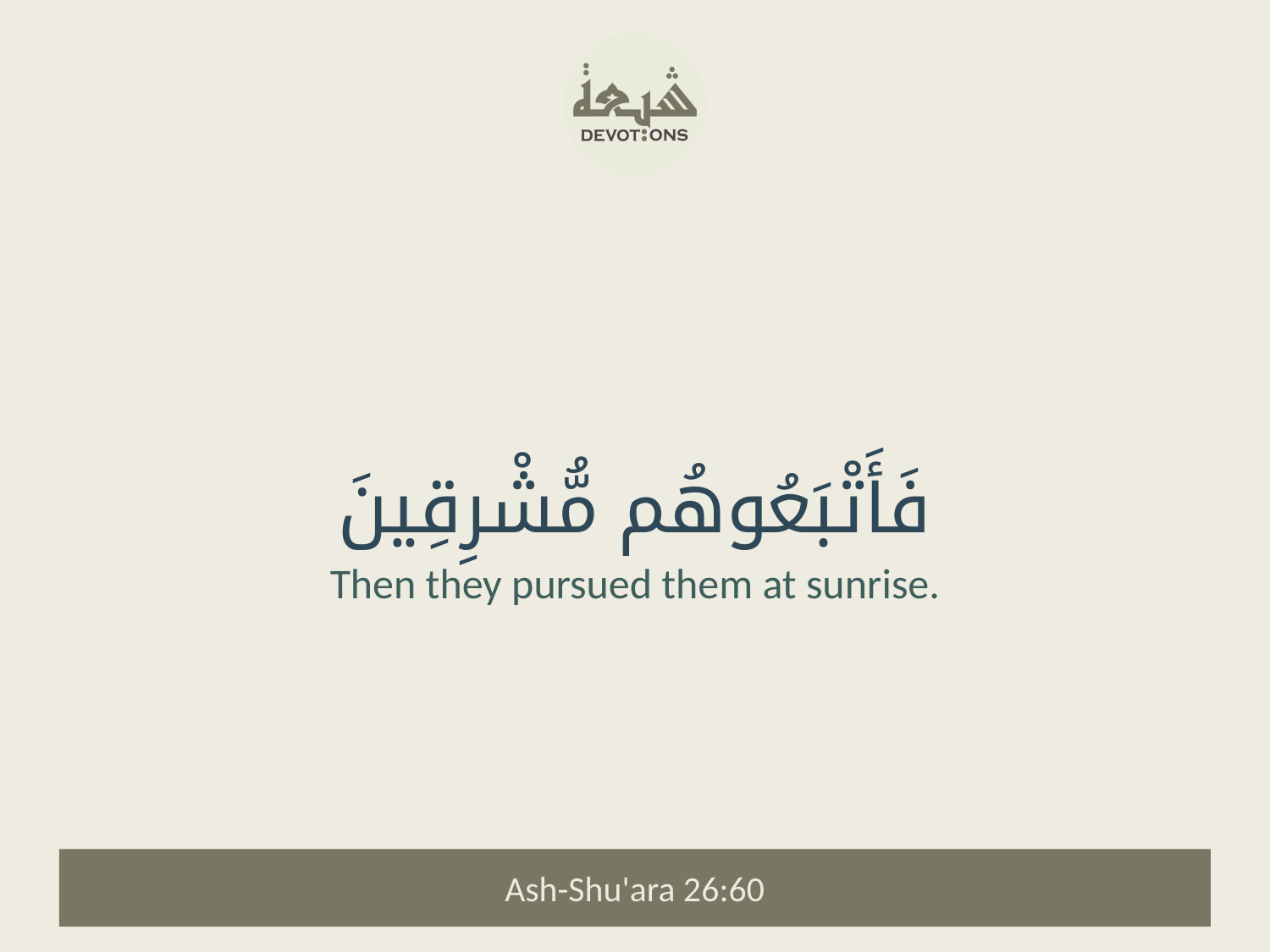

فَأَتْبَعُوهُم مُّشْرِقِينَ
Then they pursued them at sunrise.
Ash-Shu'ara 26:60